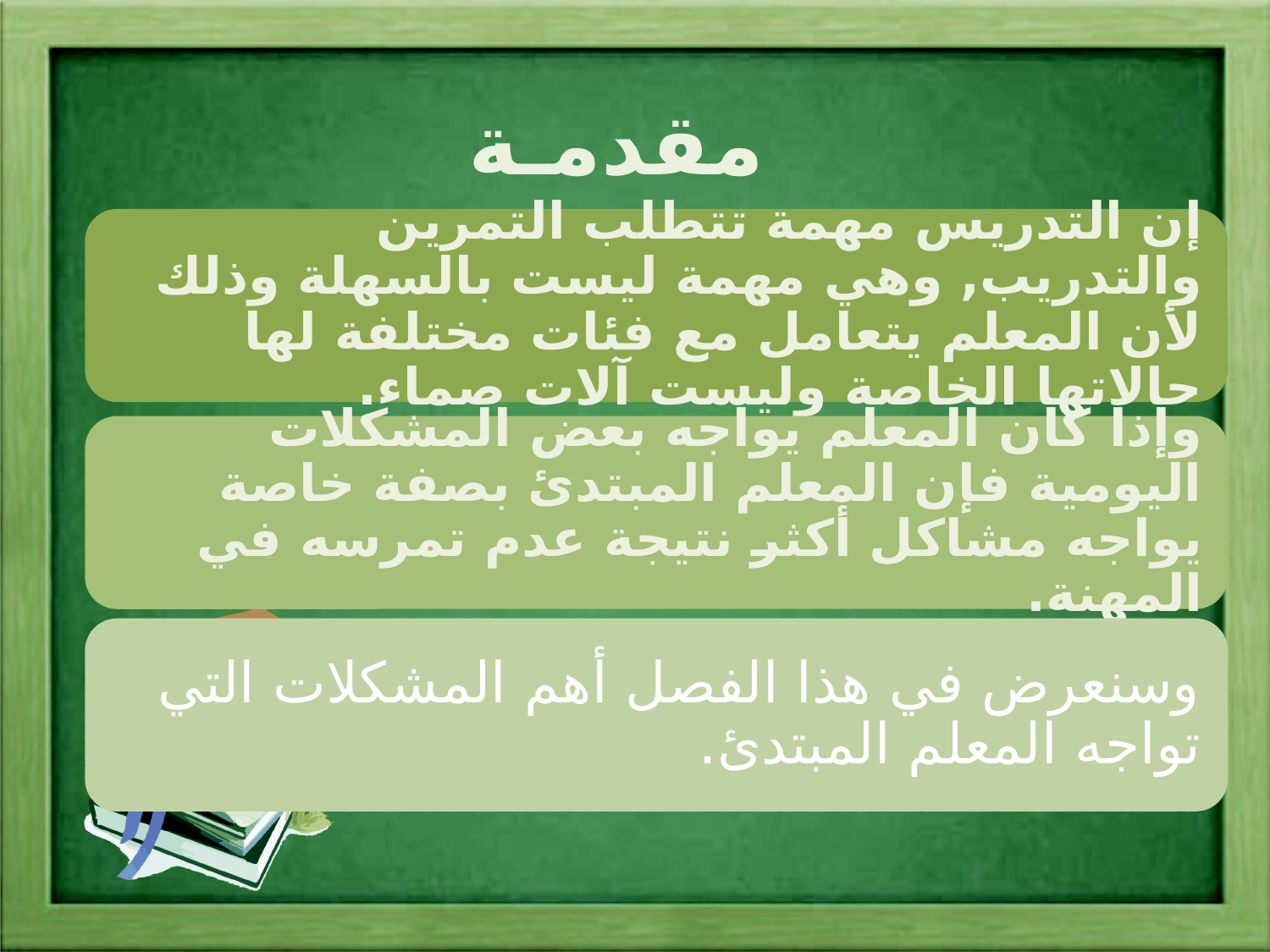

# مقدمـة
إن التدريس مهمة تتطلب التمرين والتدريب, وهي مهمة ليست بالسهلة وذلك لأن المعلم يتعامل مع فئات مختلفة لها حالاتها الخاصة وليست آلات صماء.
وإذا كان المعلم يواجه بعض المشكلات اليومية فإن المعلم المبتدئ بصفة خاصة يواجه مشاكل أكثر نتيجة عدم تمرسه في المهنة.
وسنعرض في هذا الفصل أهم المشكلات التي تواجه المعلم المبتدئ.